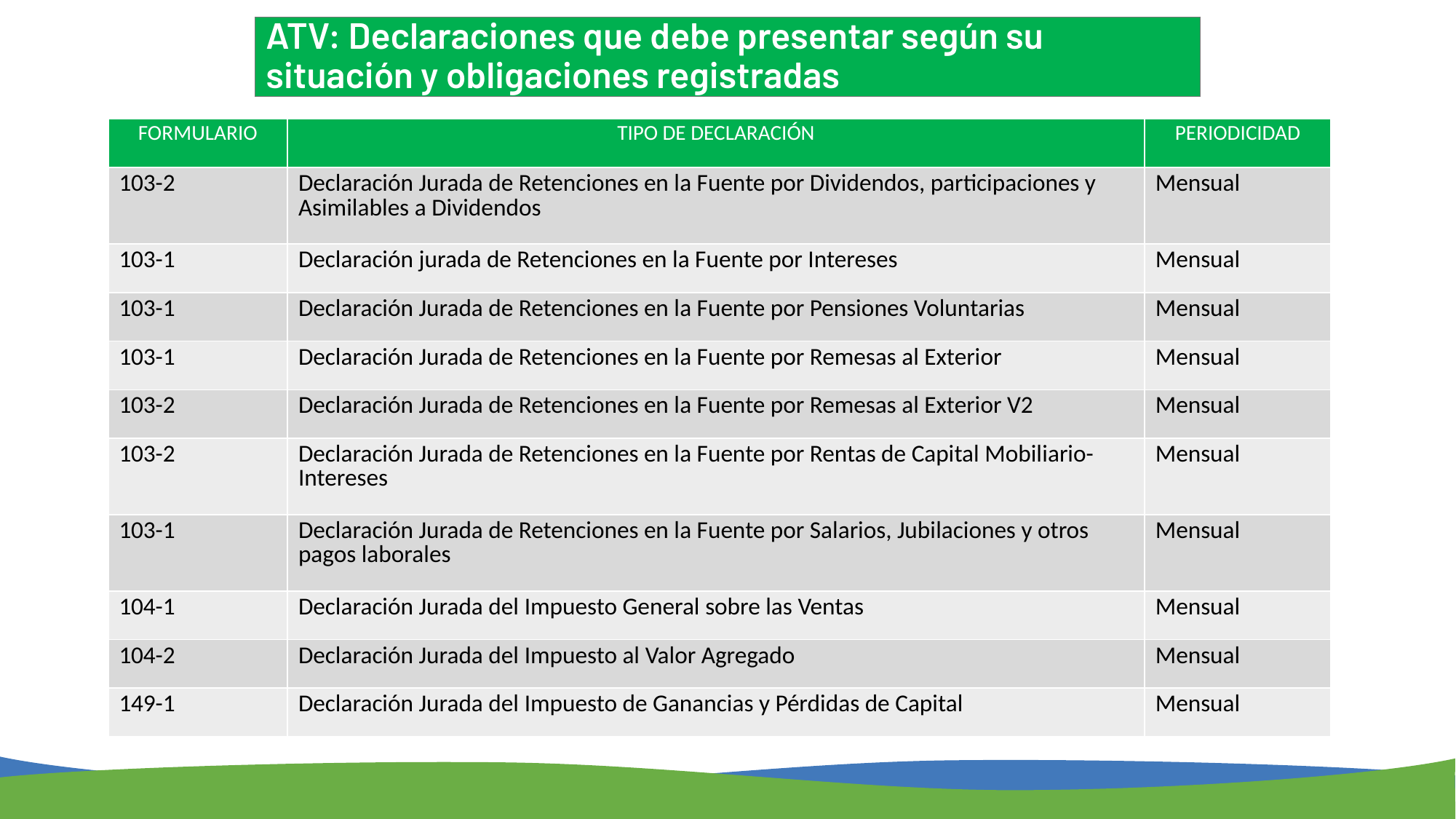

# ATV: Declaraciones que debe presentar según su situación y obligaciones registradas
| FORMULARIO | TIPO DE DECLARACIÓN | PERIODICIDAD |
| --- | --- | --- |
| 103-2 | Declaración Jurada de Retenciones en la Fuente por Dividendos, participaciones y Asimilables a Dividendos | Mensual |
| 103-1 | Declaración jurada de Retenciones en la Fuente por Intereses | Mensual |
| 103-1 | Declaración Jurada de Retenciones en la Fuente por Pensiones Voluntarias | Mensual |
| 103-1 | Declaración Jurada de Retenciones en la Fuente por Remesas al Exterior | Mensual |
| 103-2 | Declaración Jurada de Retenciones en la Fuente por Remesas al Exterior V2 | Mensual |
| 103-2 | Declaración Jurada de Retenciones en la Fuente por Rentas de Capital Mobiliario-Intereses | Mensual |
| 103-1 | Declaración Jurada de Retenciones en la Fuente por Salarios, Jubilaciones y otros pagos laborales | Mensual |
| 104-1 | Declaración Jurada del Impuesto General sobre las Ventas | Mensual |
| 104-2 | Declaración Jurada del Impuesto al Valor Agregado | Mensual |
| 149-1 | Declaración Jurada del Impuesto de Ganancias y Pérdidas de Capital | Mensual |